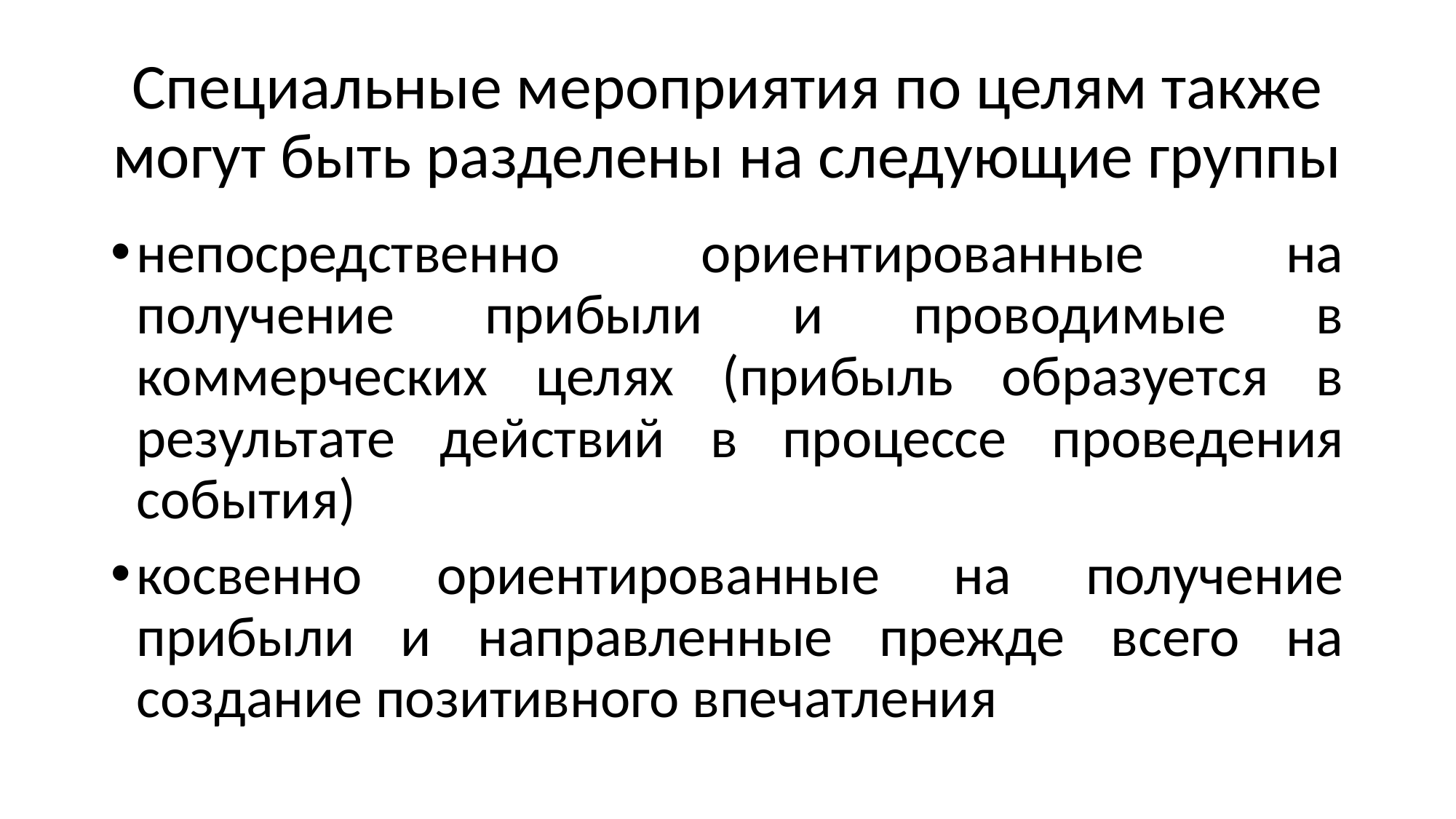

# Специальные мероприятия по целям также могут быть разделены на следующие группы
непосредственно ориентированные на получение прибыли и проводимые в коммерческих целях (прибыль образуется в результате действий в процессе проведения события)
косвенно ориентированные на получение прибыли и направленные прежде всего на создание позитивного впечатления